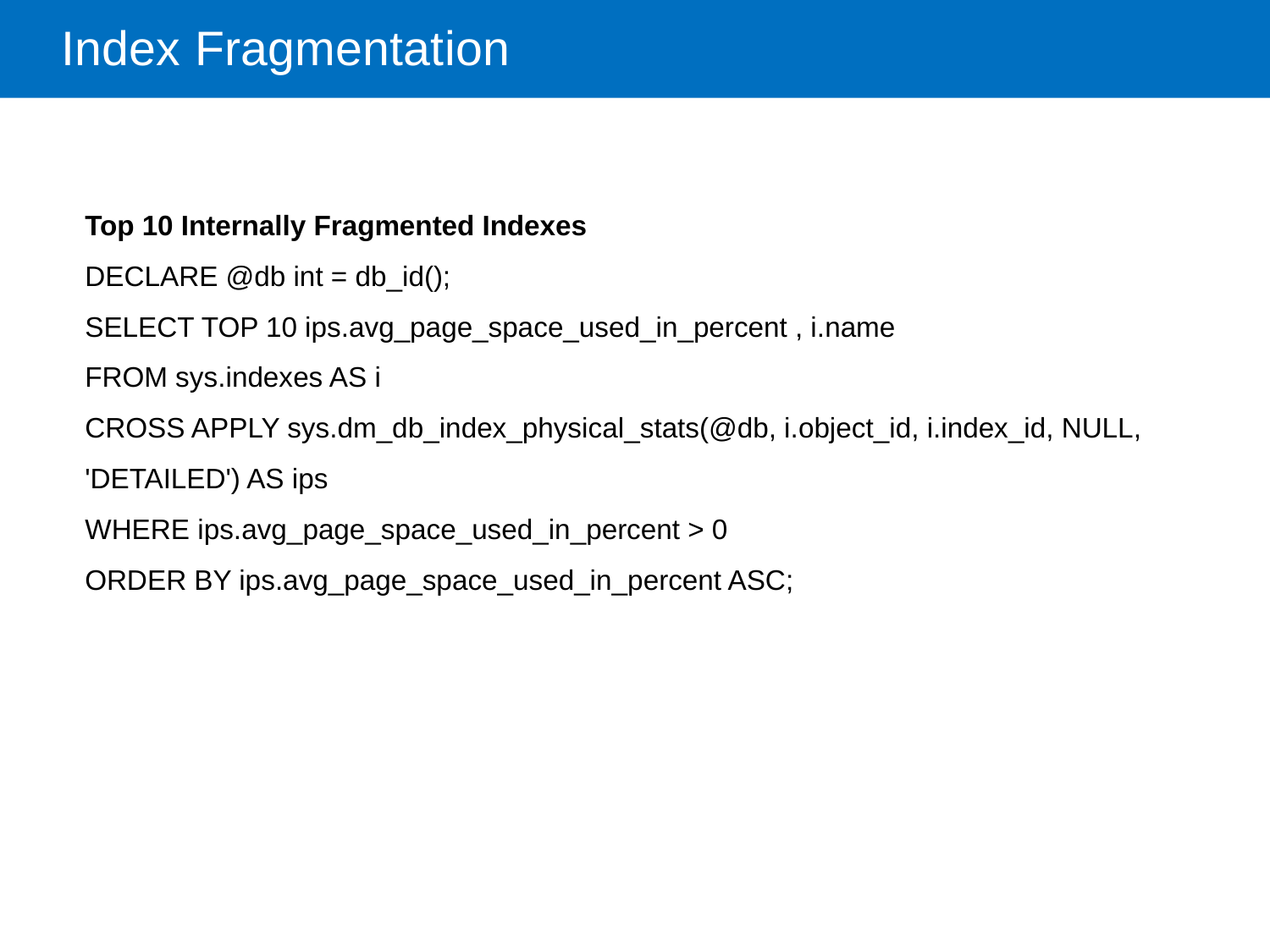

# Index Fragmentation
Top 10 Internally Fragmented Indexes
DECLARE @db int = db_id();
SELECT TOP 10 ips.avg_page_space_used_in_percent , i.name
FROM sys.indexes AS i
CROSS APPLY sys.dm_db_index_physical_stats(@db, i.object_id, i.index_id, NULL,
'DETAILED') AS ips
WHERE ips.avg_page_space_used_in_percent > 0
ORDER BY ips.avg_page_space_used_in_percent ASC;